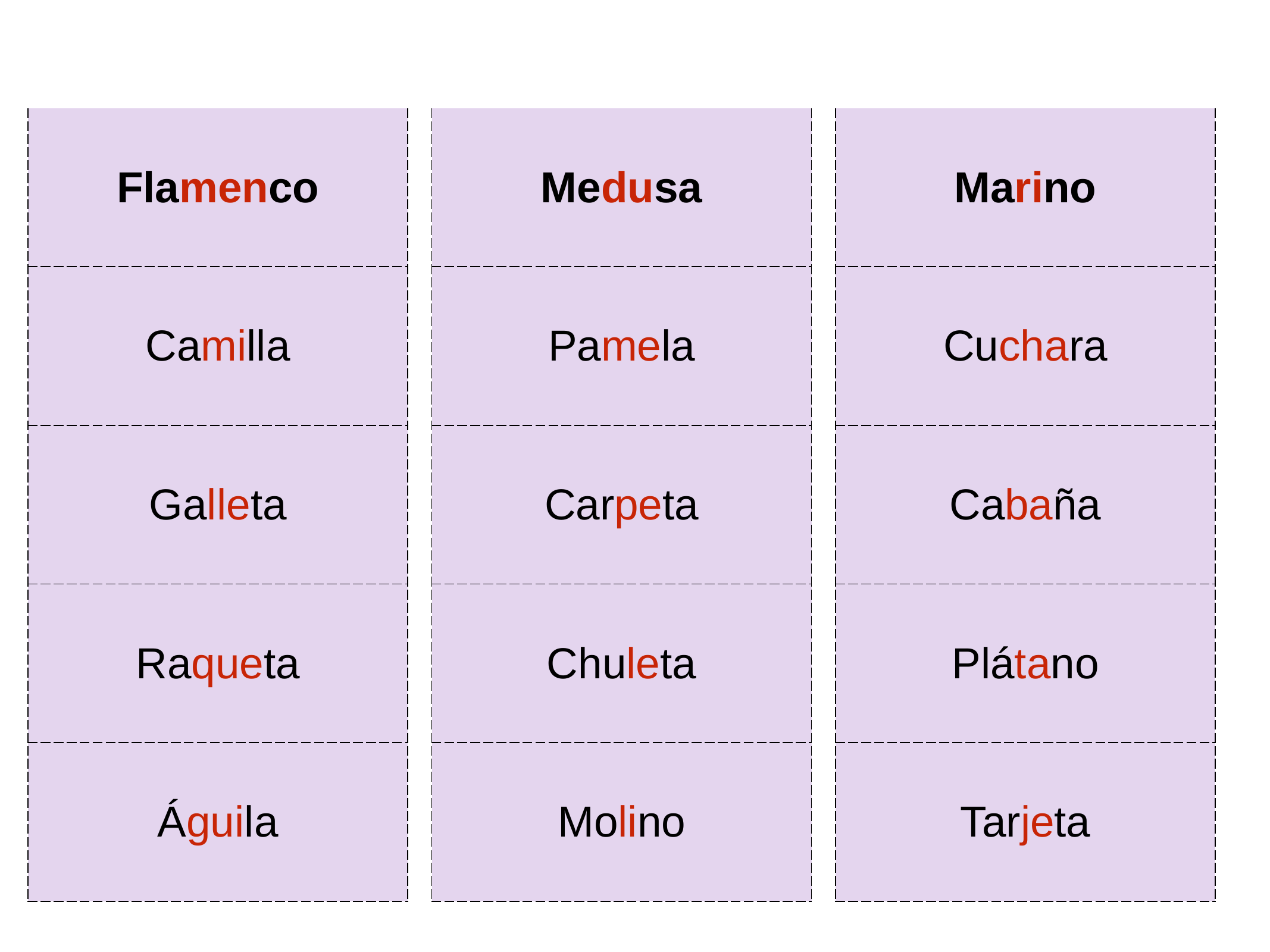

| Flamenco |
| --- |
| Camilla |
| Galleta |
| Raqueta |
| Águila |
| Medusa |
| --- |
| Pamela |
| Carpeta |
| Chuleta |
| Molino |
| Marino |
| --- |
| Cuchara |
| Cabaña |
| Plátano |
| Tarjeta |